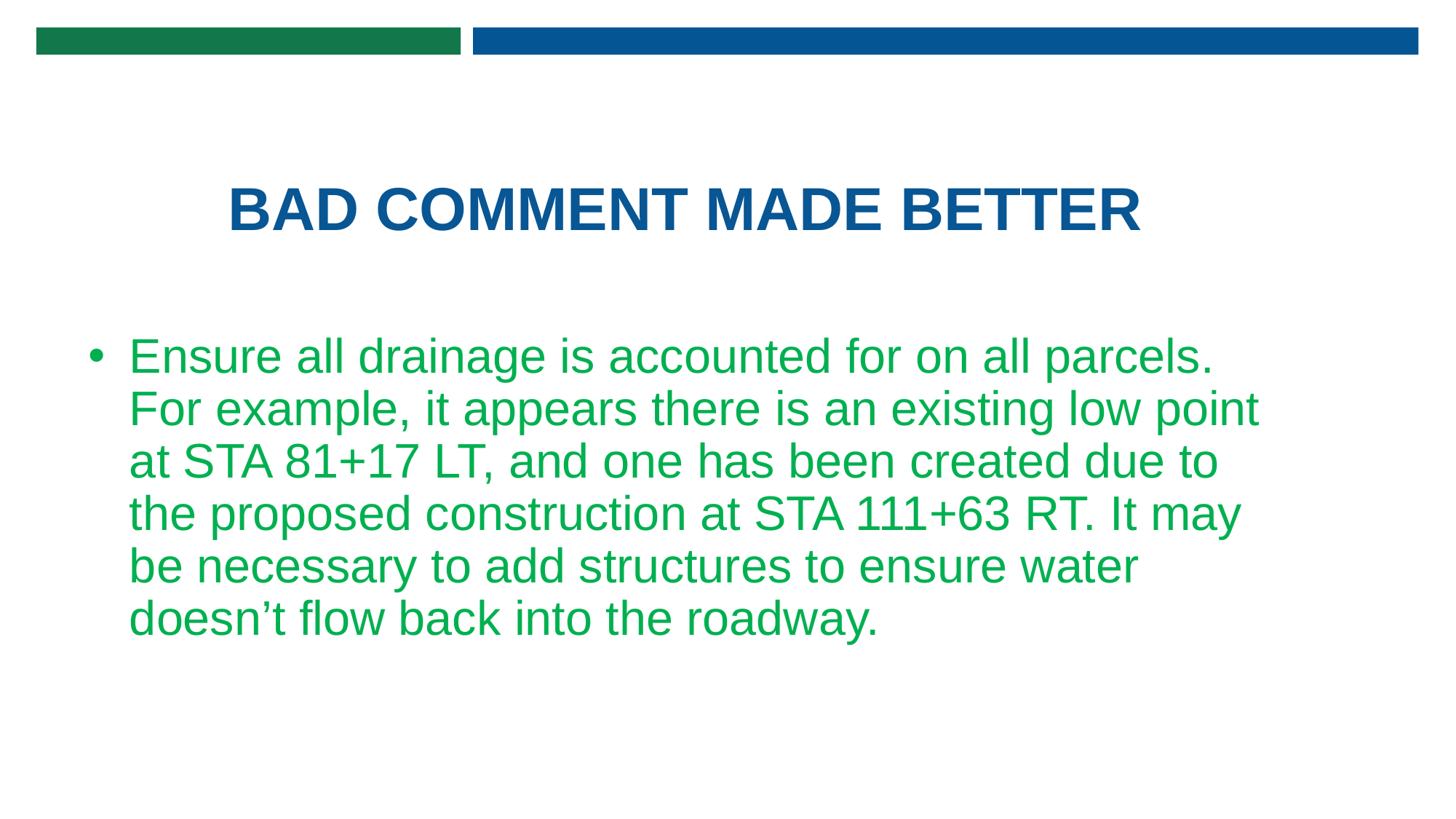

# BAD COMMENT MADE BETTER
Ensure all drainage is accounted for on all parcels. For example, it appears there is an existing low point at STA 81+17 LT, and one has been created due to the proposed construction at STA 111+63 RT. It may be necessary to add structures to ensure water doesn’t flow back into the roadway.